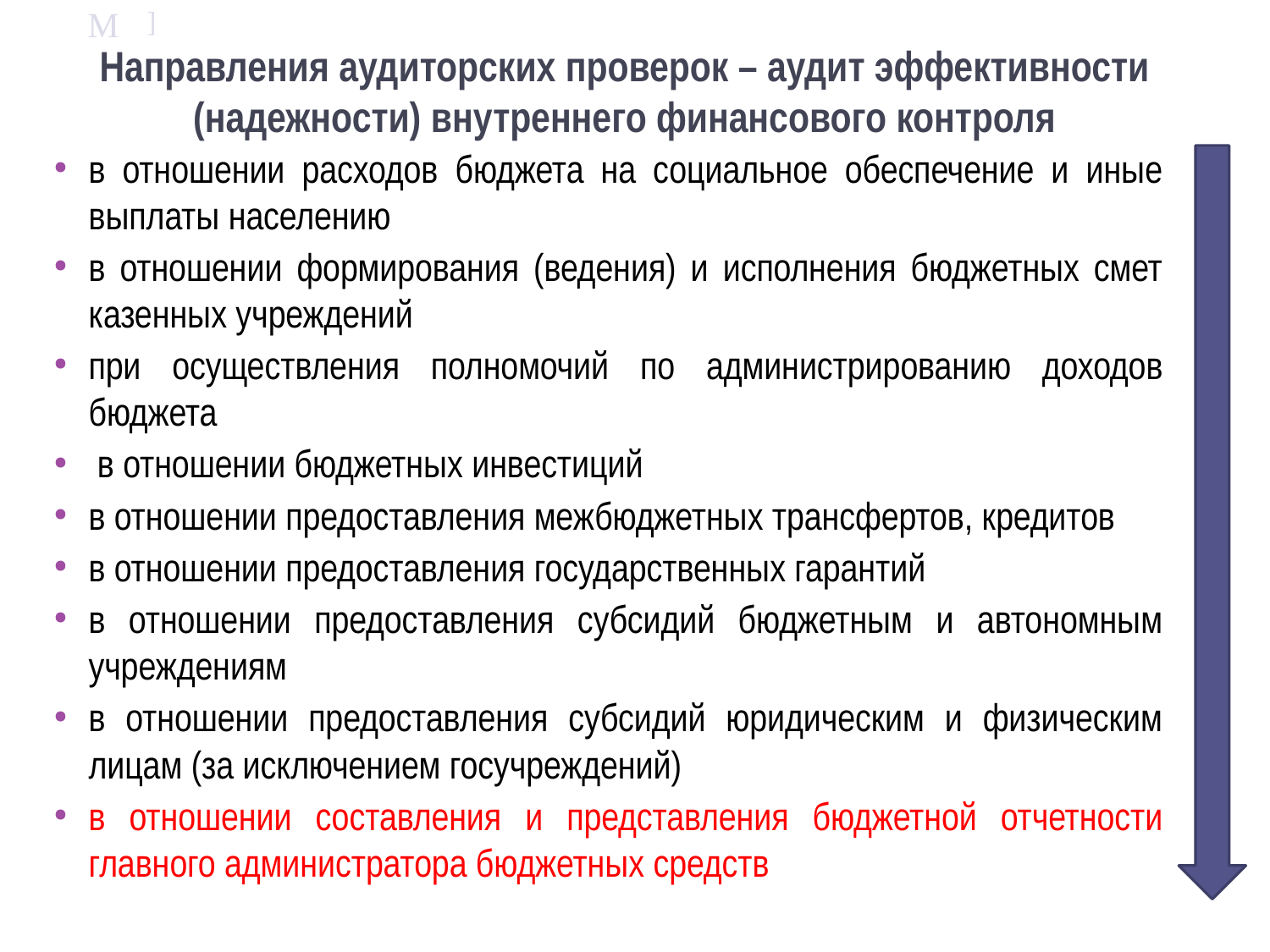

Направления аудиторских проверок – аудит эффективности (надежности) внутреннего финансового контроля
в отношении расходов бюджета на социальное обеспечение и иные выплаты населению
в отношении формирования (ведения) и исполнения бюджетных смет казенных учреждений
при осуществления полномочий по администрированию доходов бюджета
 в отношении бюджетных инвестиций
в отношении предоставления межбюджетных трансфертов, кредитов
в отношении предоставления государственных гарантий
в отношении предоставления субсидий бюджетным и автономным учреждениям
в отношении предоставления субсидий юридическим и физическим лицам (за исключением госучреждений)
в отношении составления и представления бюджетной отчетности главного администратора бюджетных средств